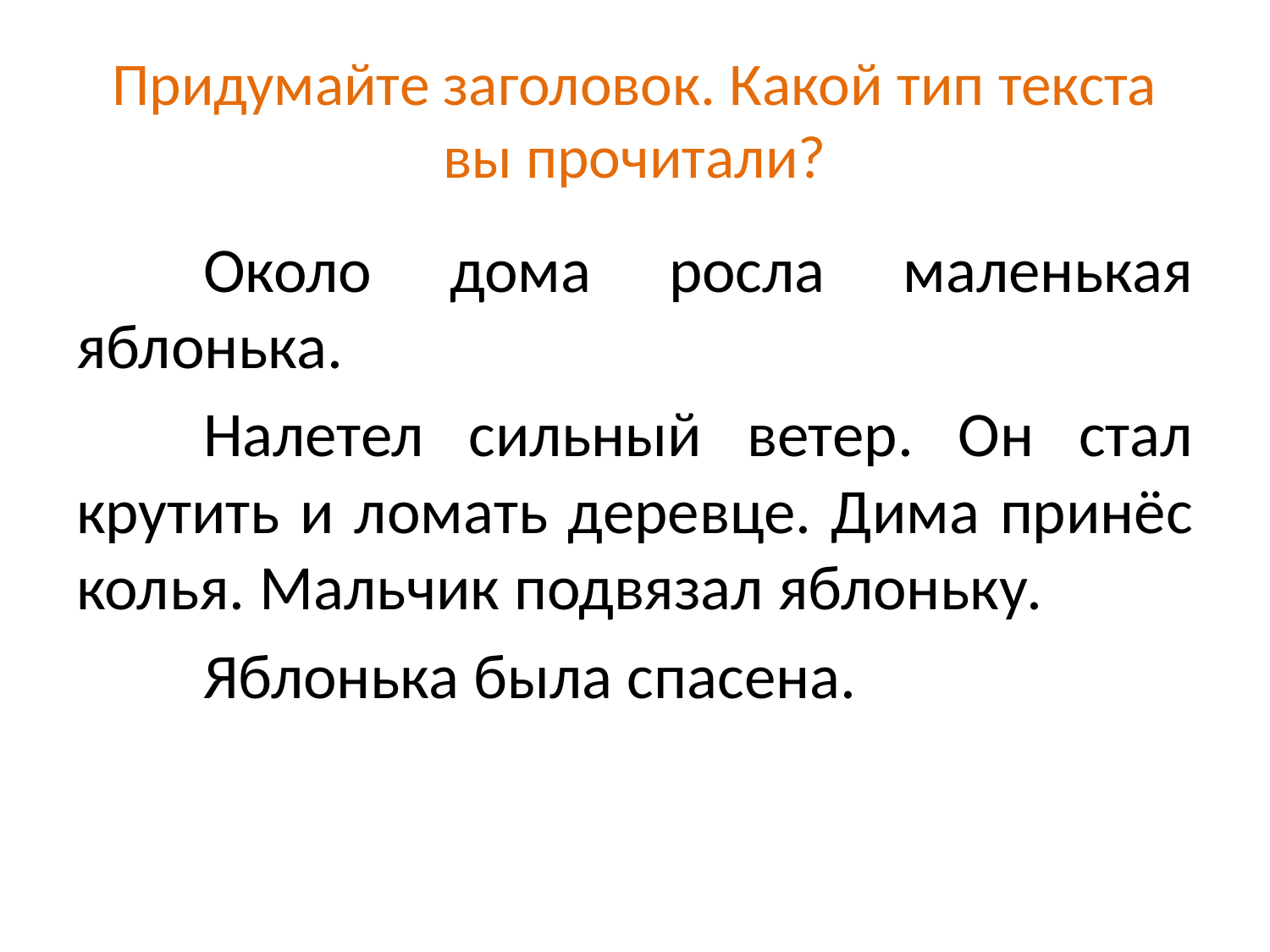

# Придумайте заголовок. Какой тип текста вы прочитали?
	Около дома росла маленькая яблонька.
	Налетел сильный ветер. Он стал крутить и ломать деревце. Дима принёс колья. Мальчик подвязал яблоньку.
	Яблонька была спасена.